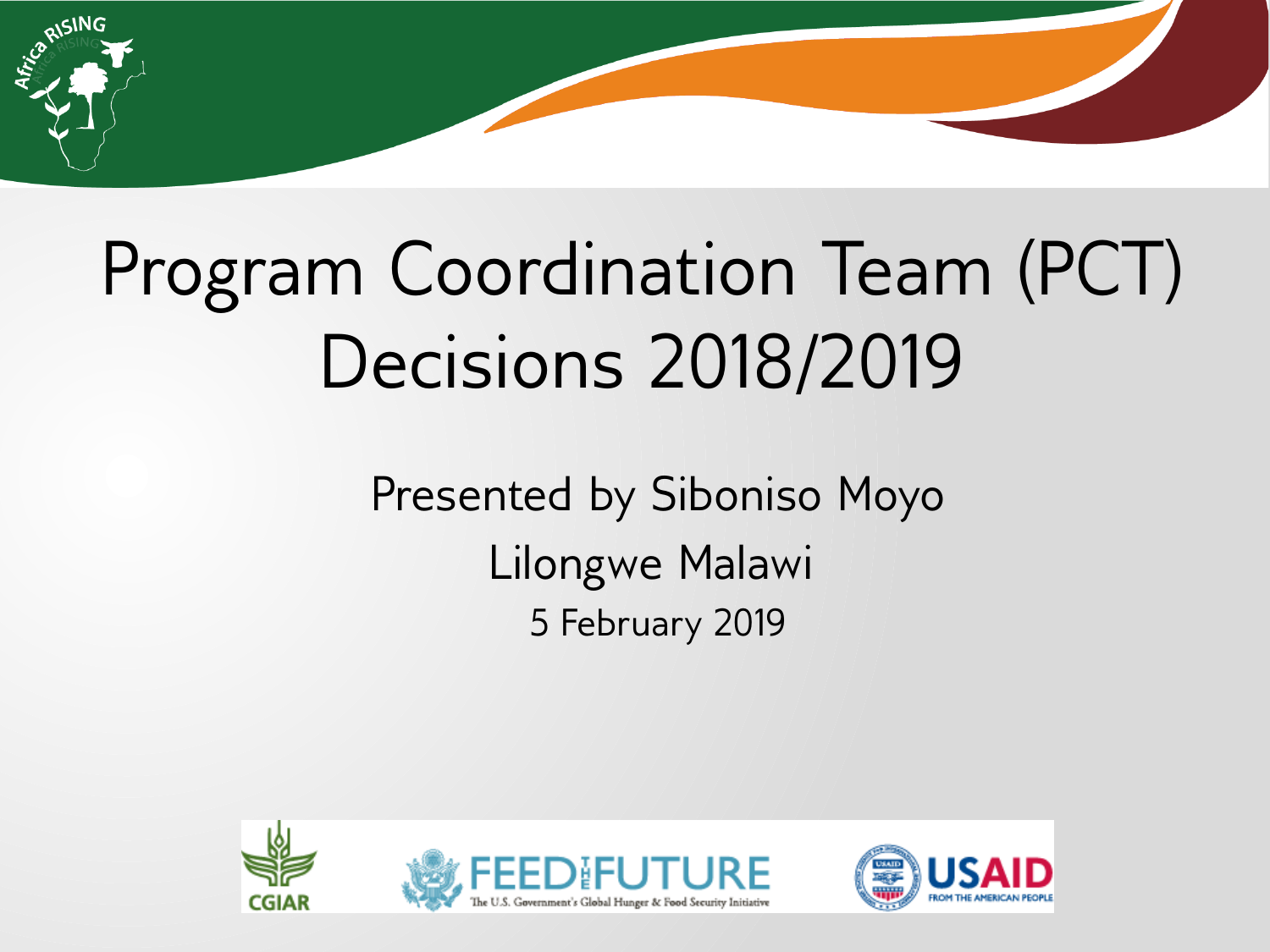

Program Coordination Team (PCT) Decisions 2018/2019
Presented by Siboniso Moyo
Lilongwe Malawi
5 February 2019